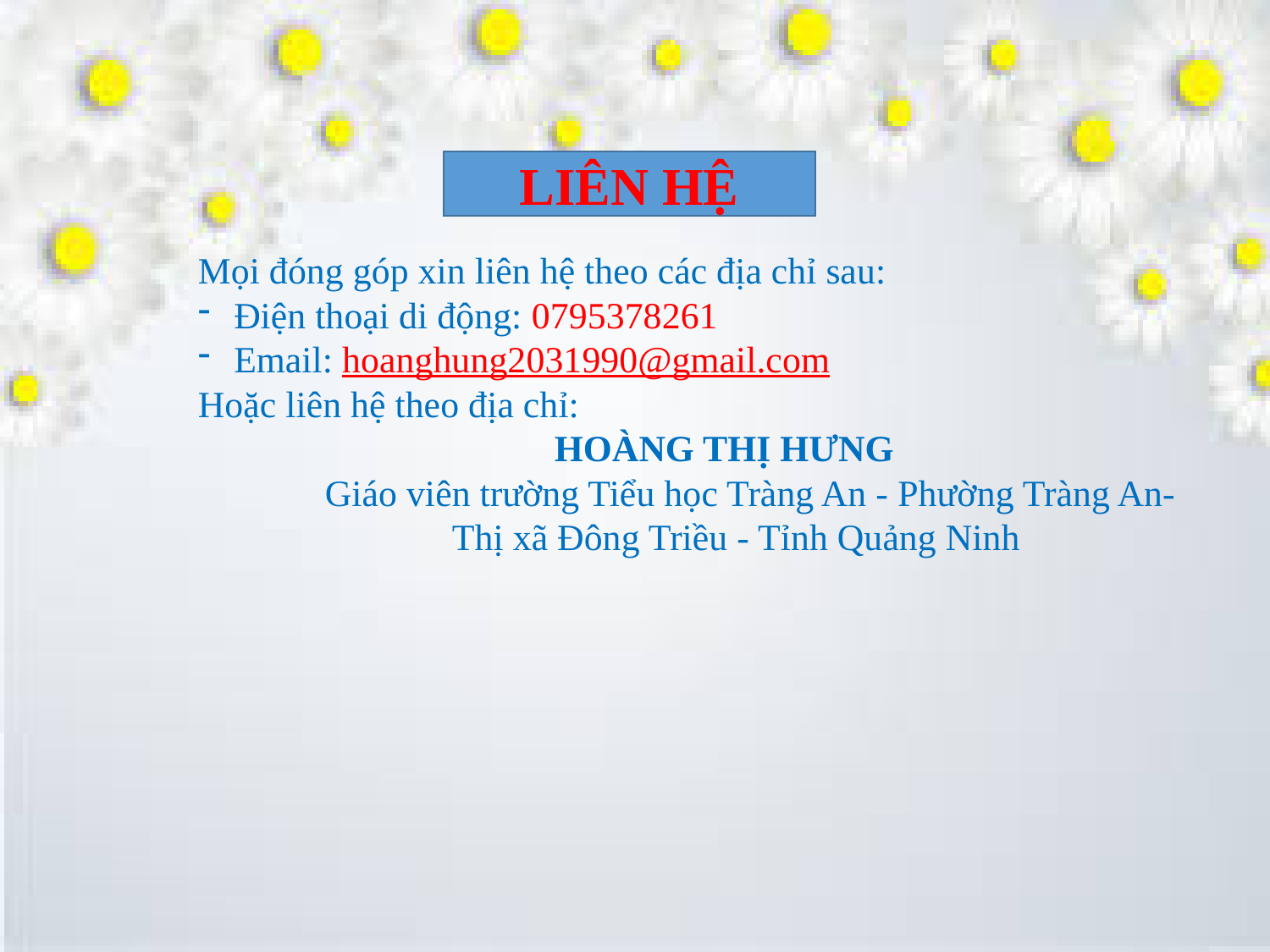

LIÊN HỆ
Mọi đóng góp xin liên hệ theo các địa chỉ sau:
Điện thoại di động: 0795378261
Email: hoanghung2031990@gmail.com
Hoặc liên hệ theo địa chỉ:
		           HOÀNG THỊ HƯNG
	Giáo viên trường Tiểu học Tràng An - Phường Tràng An-
		Thị xã Đông Triều - Tỉnh Quảng Ninh